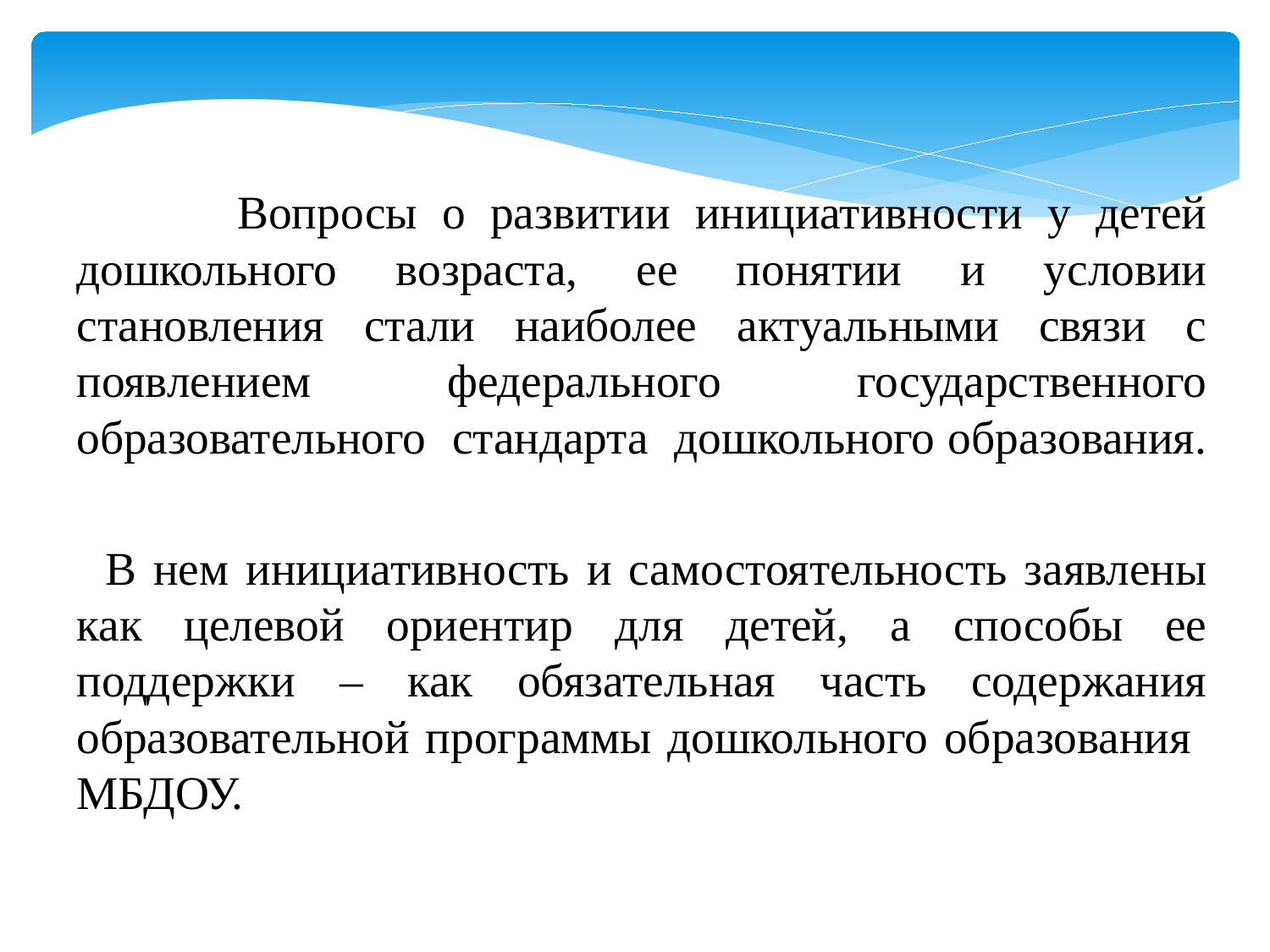

Вопросы о развитии инициативности у детей дошкольного возраста, ее понятии и условии становления стали наиболее актуальными связи с появлением федерального государственного образовательного  стандарта  дошкольного образования.

    В нем инициативность и самостоятельность заявлены как целевой ориентир для детей, а способы ее поддержки – как обязательная часть содержания образовательной программы дошкольного образования  МБДОУ.